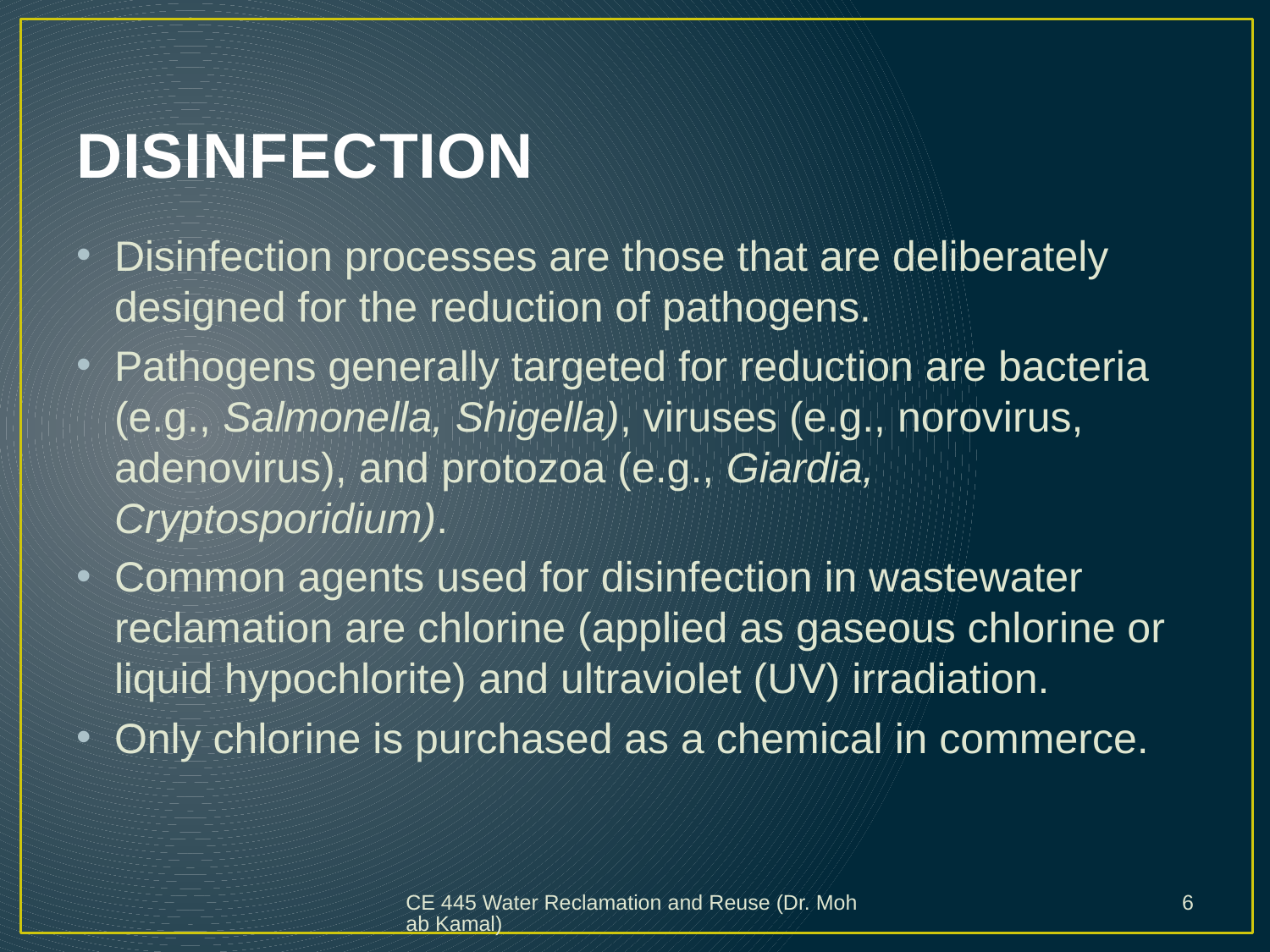

# DISINFECTION
Disinfection processes are those that are deliberately designed for the reduction of pathogens.
Pathogens generally targeted for reduction are bacteria (e.g., Salmonella, Shigella), viruses (e.g., norovirus, adenovirus), and protozoa (e.g., Giardia, Cryptosporidium).
Common agents used for disinfection in wastewater reclamation are chlorine (applied as gaseous chlorine or liquid hypochlorite) and ultraviolet (UV) irradiation.
Only chlorine is purchased as a chemical in commerce.
CE 445 Water Reclamation and Reuse (Dr. Mohab Kamal)
6